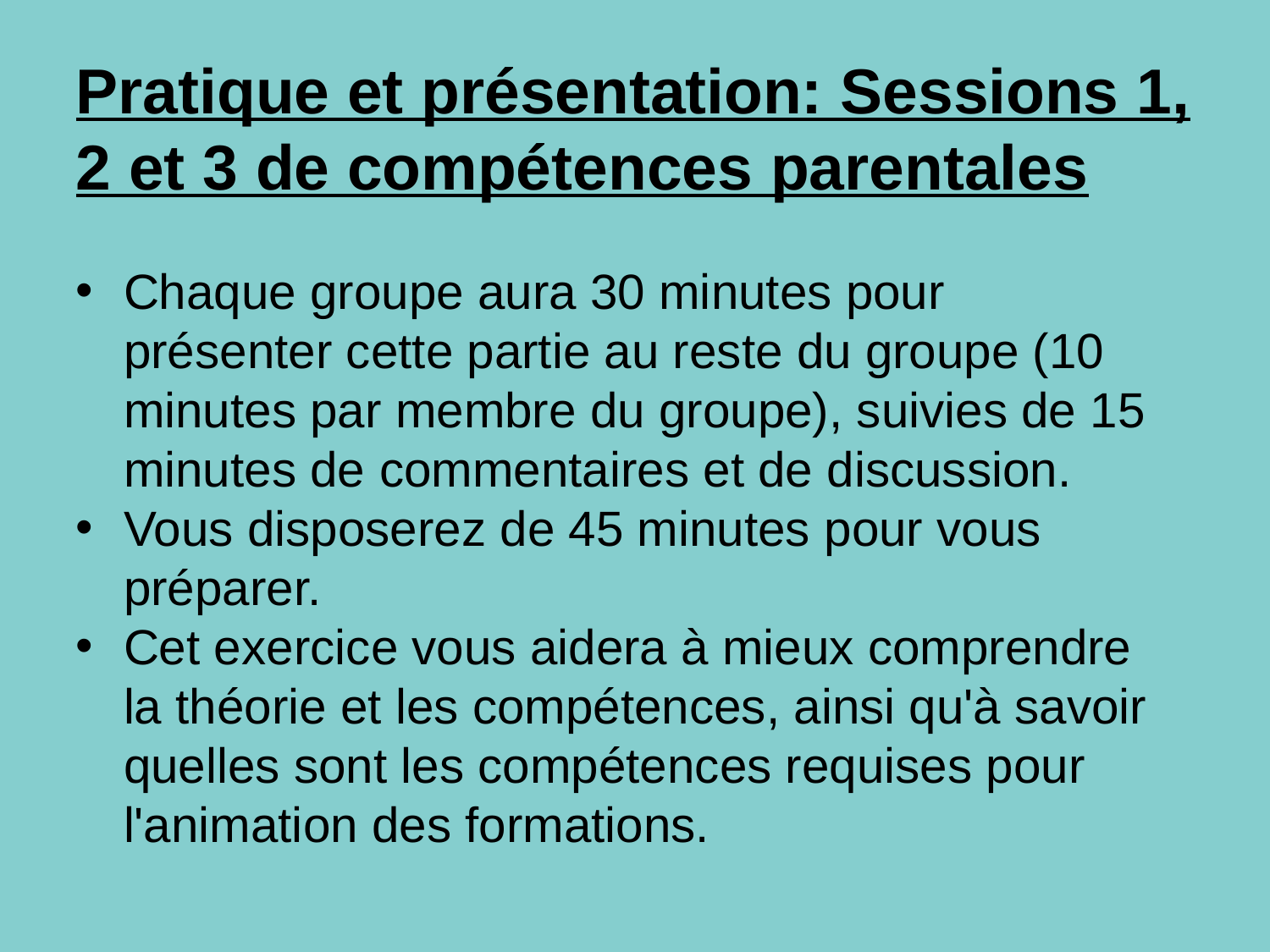

Pratique et présentation: Sessions 1, 2 et 3 de compétences parentales
Chaque groupe aura 30 minutes pour présenter cette partie au reste du groupe (10 minutes par membre du groupe), suivies de 15 minutes de commentaires et de discussion.
Vous disposerez de 45 minutes pour vous préparer.
Cet exercice vous aidera à mieux comprendre la théorie et les compétences, ainsi qu'à savoir quelles sont les compétences requises pour l'animation des formations.